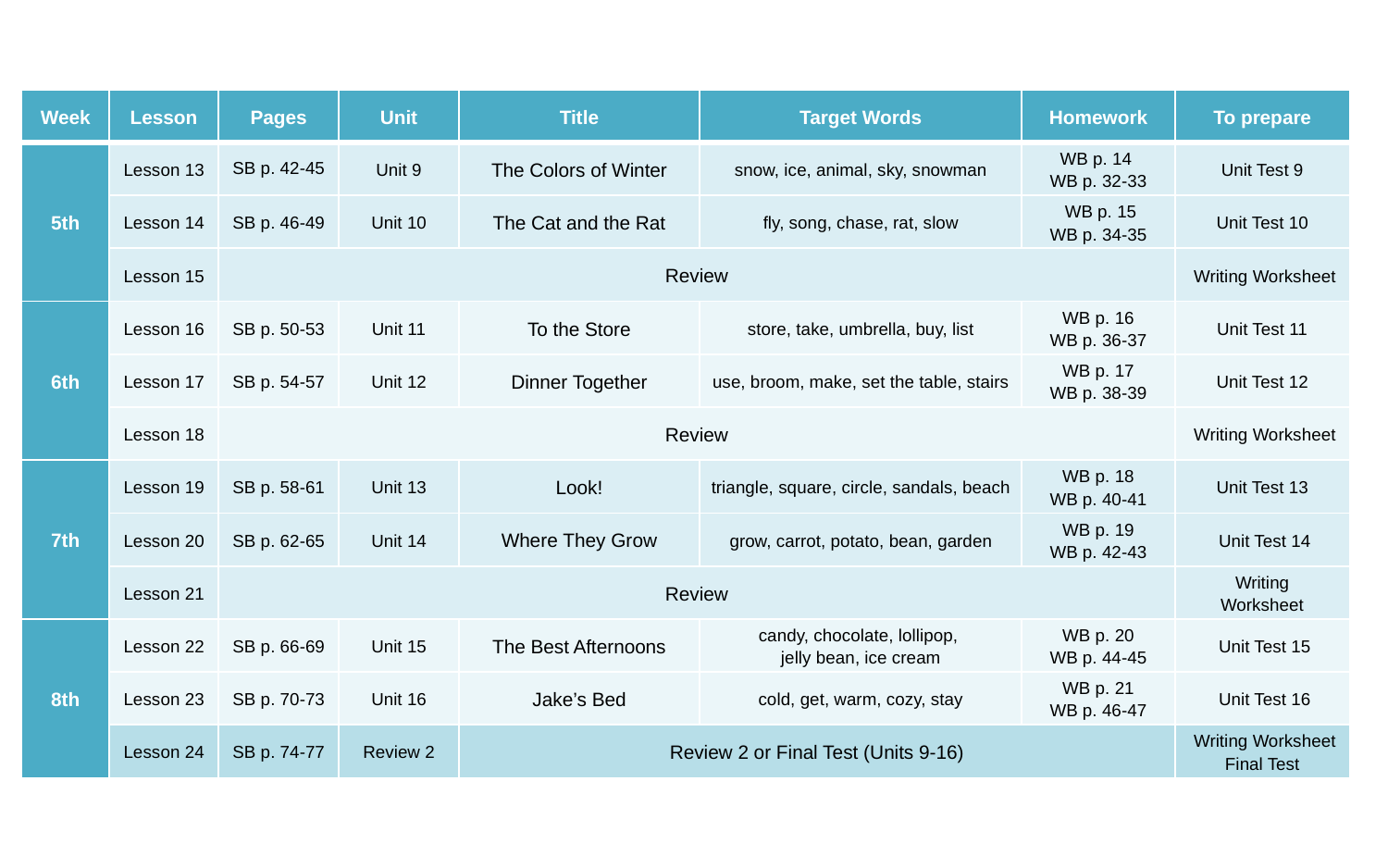

| Week | Lesson | Pages | Unit | Title | Target Words | Homework | To prepare |
| --- | --- | --- | --- | --- | --- | --- | --- |
| 5th | Lesson 13 | SB p. 42-45 | Unit 9 | The Colors of Winter | snow, ice, animal, sky, snowman | WB p. 14 WB p. 32-33 | Unit Test 9 |
|  | Lesson 14 | SB p. 46-49 | Unit 10 | The Cat and the Rat | fly, song, chase, rat, slow | WB p. 15 WB p. 34-35 | Unit Test 10 |
|  | Lesson 15 | Review |  |  |  |  | Writing Worksheet |
| 6th | Lesson 16 | SB p. 50-53 | Unit 11 | To the Store | store, take, umbrella, buy, list | WB p. 16 WB p. 36-37 | Unit Test 11 |
|  | Lesson 17 | SB p. 54-57 | Unit 12 | Dinner Together | use, broom, make, set the table, stairs | WB p. 17 WB p. 38-39 | Unit Test 12 |
|  | Lesson 18 | Review |  |  |  |  | Writing Worksheet |
| 7th | Lesson 19 | SB p. 58-61 | Unit 13 | Look! | triangle, square, circle, sandals, beach | WB p. 18 WB p. 40-41 | Unit Test 13 |
|  | Lesson 20 | SB p. 62-65 | Unit 14 | Where They Grow | grow, carrot, potato, bean, garden | WB p. 19 WB p. 42-43 | Unit Test 14 |
|  | Lesson 21 | Review |  |  |  |  | Writing Worksheet |
| 8th | Lesson 22 | SB p. 66-69 | Unit 15 | The Best Afternoons | candy, chocolate, lollipop, jelly bean, ice cream | WB p. 20 WB p. 44-45 | Unit Test 15 |
|  | Lesson 23 | SB p. 70-73 | Unit 16 | Jake’s Bed | cold, get, warm, cozy, stay | WB p. 21 WB p. 46-47 | Unit Test 16 |
|  | Lesson 24 | SB p. 74-77 | Review 2 | Review 2 or Final Test (Units 9-16) |  |  | Writing Worksheet Final Test |